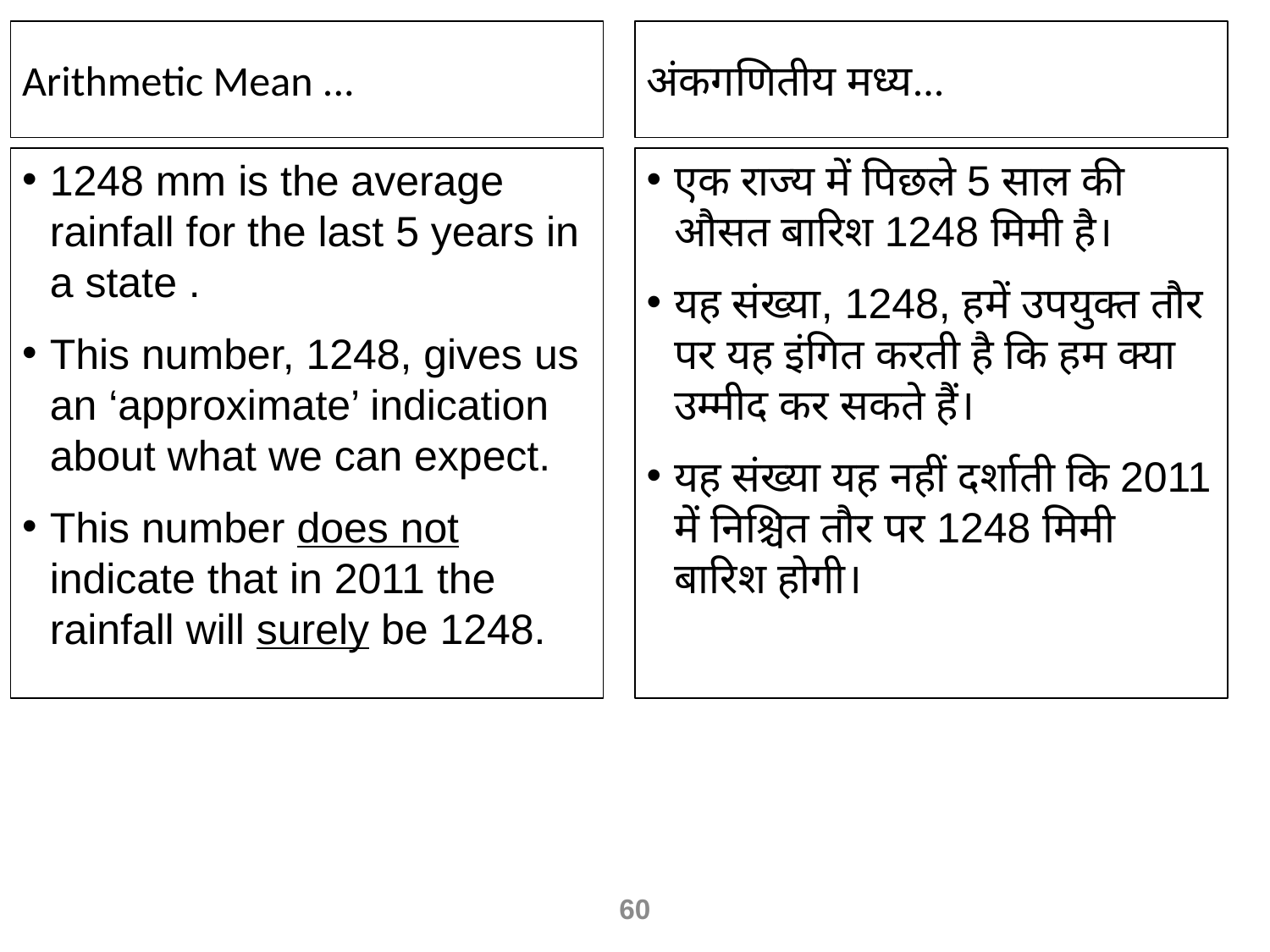

Arithmetic Mean ...
अंकगणितीय मध्य...
1248 mm is the average rainfall for the last 5 years in a state .
This number, 1248, gives us an ‘approximate’ indication about what we can expect.
This number does not indicate that in 2011 the rainfall will surely be 1248.

एक राज्य में पिछले 5 साल की औसत बारिश 1248 मिमी है।
यह संख्या, 1248, हमें उपयुक्त तौर पर यह इंगित करती है कि हम क्या उम्मीद कर सकते हैं।
यह संख्या यह नहीं दर्शाती कि 2011 में निश्च‍ित तौर पर 1248 मिमी बारिश होगी।

60